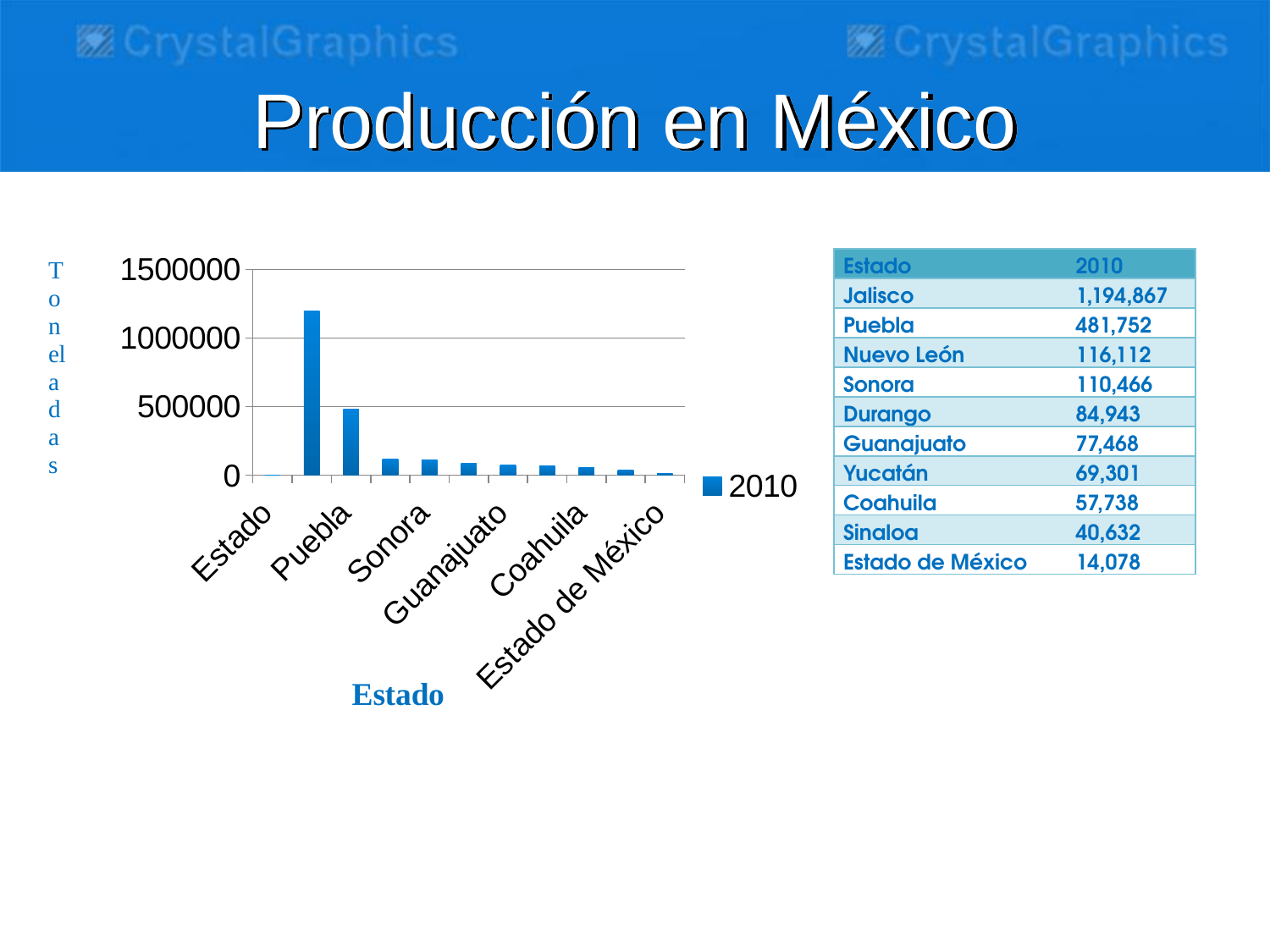

# Producción en México

### Chart

| Category |  |
|---|---|
| Estado  | 2010.0 |
| Jalisco  | 1194867.0 |
| Puebla  | 481752.0 |
| Nuevo León  | 116112.0 |
| Sonora  | 110466.0 |
| Durango  | 84943.0 |
| Guanajuato  | 77468.0 |
| Yucatán  | 69301.0 |
| Coahuila  | 57738.0 |
| Sinaloa  | 40632.0 |
| Estado de México  | 14078.0 |
| Estado | 2010 |
| --- | --- |
| Jalisco | 1,194,867 |
| Puebla | 481,752 |
| Nuevo León | 116,112 |
| Sonora | 110,466 |
| Durango | 84,943 |
| Guanajuato | 77,468 |
| Yucatán | 69,301 |
| Coahuila | 57,738 |
| Sinaloa | 40,632 |
| Estado de México | 14,078 |